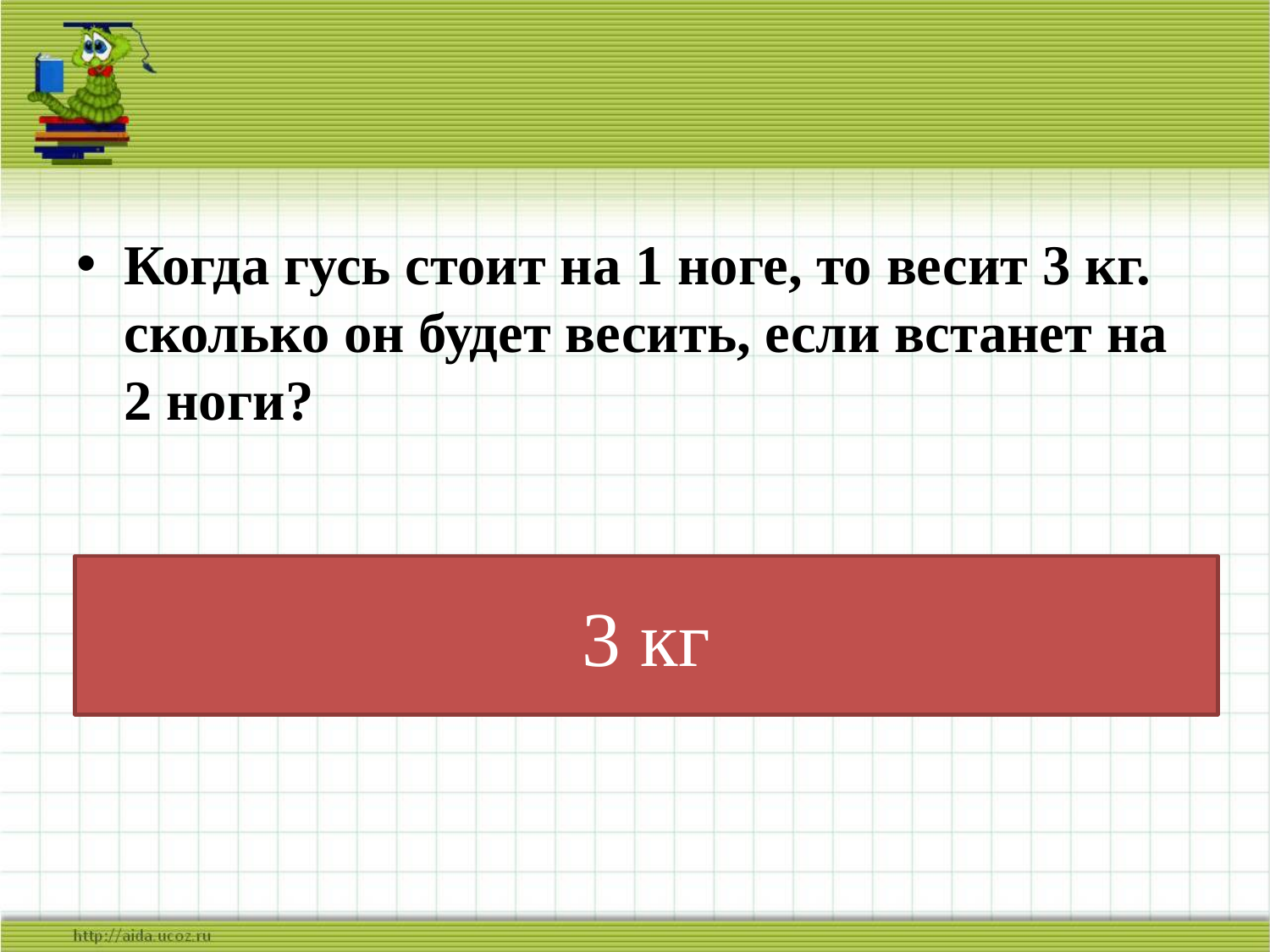

Когда гусь стоит на 1 ноге, то весит 3 кг. сколько он будет весить, если встанет на 2 ноги?

# 3 кг